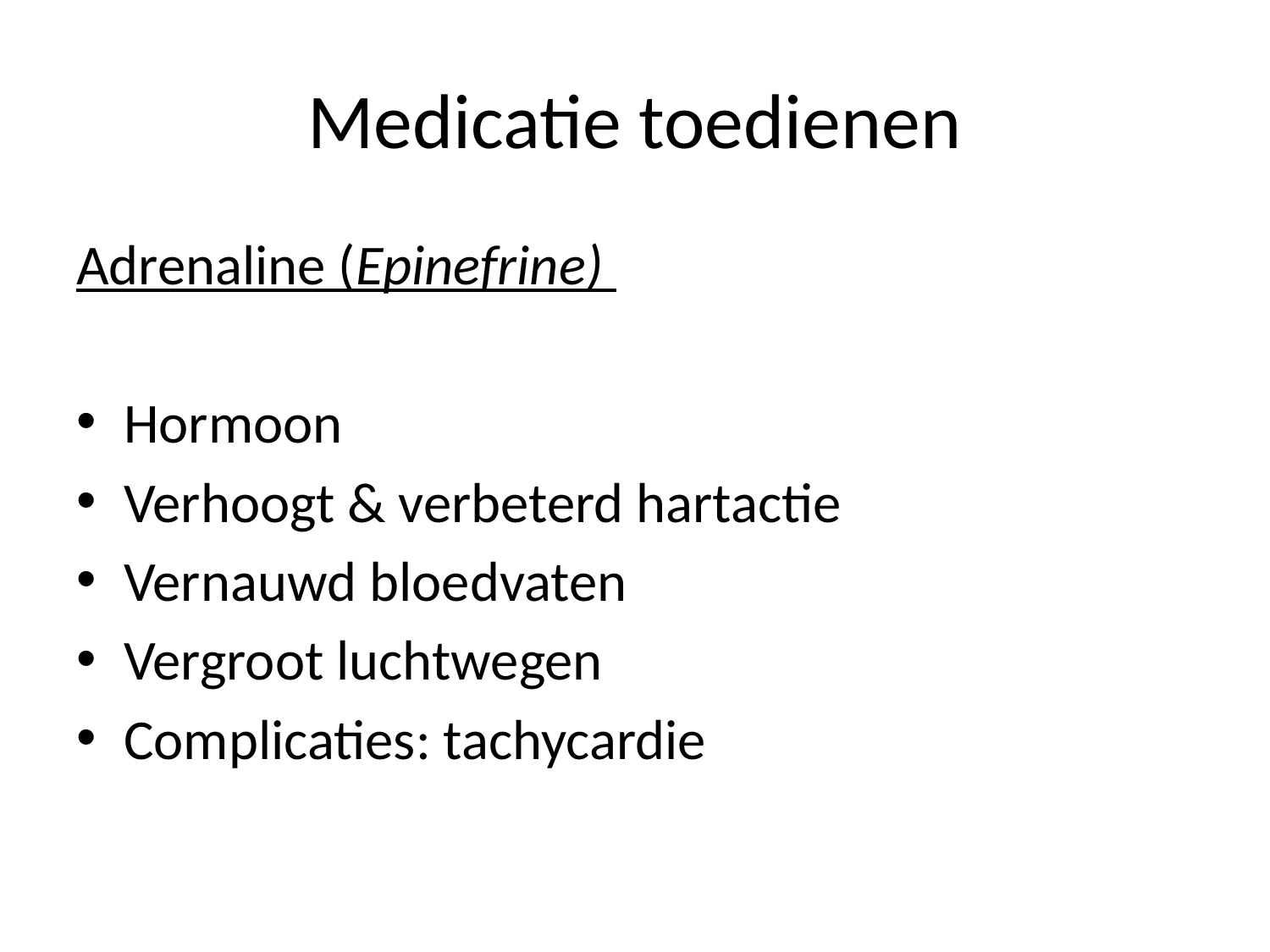

# Medicatie toedienen
Adrenaline (Epinefrine)

Hormoon
Verhoogt & verbeterd hartactie
Vernauwd bloedvaten
Vergroot luchtwegen
Complicaties: tachycardie